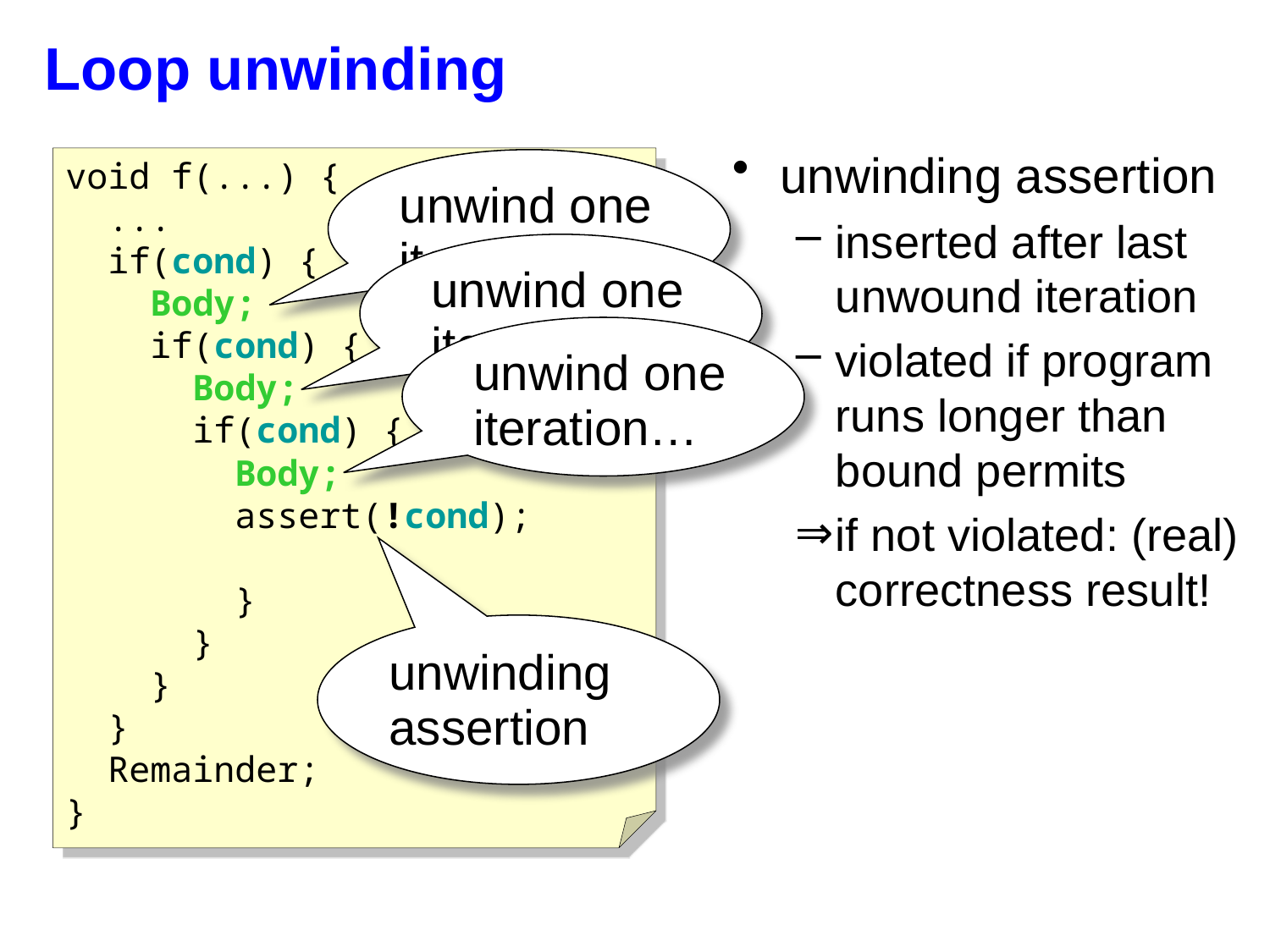

# Loop unwinding
unwinding assertion
inserted after last unwound iteration
violated if program runs longer than bound permits
if not violated: (real) correctness result!

void f(...) {
  ...
  if(cond) {
    Body;
    if(cond) {
      Body;
      if(cond) {
        Body;
        assert(!cond);

        }
      }
    }
  }
  Remainder;
}
unwind one iteration
unwind one iteration
unwind one iteration…
unwinding
assertion